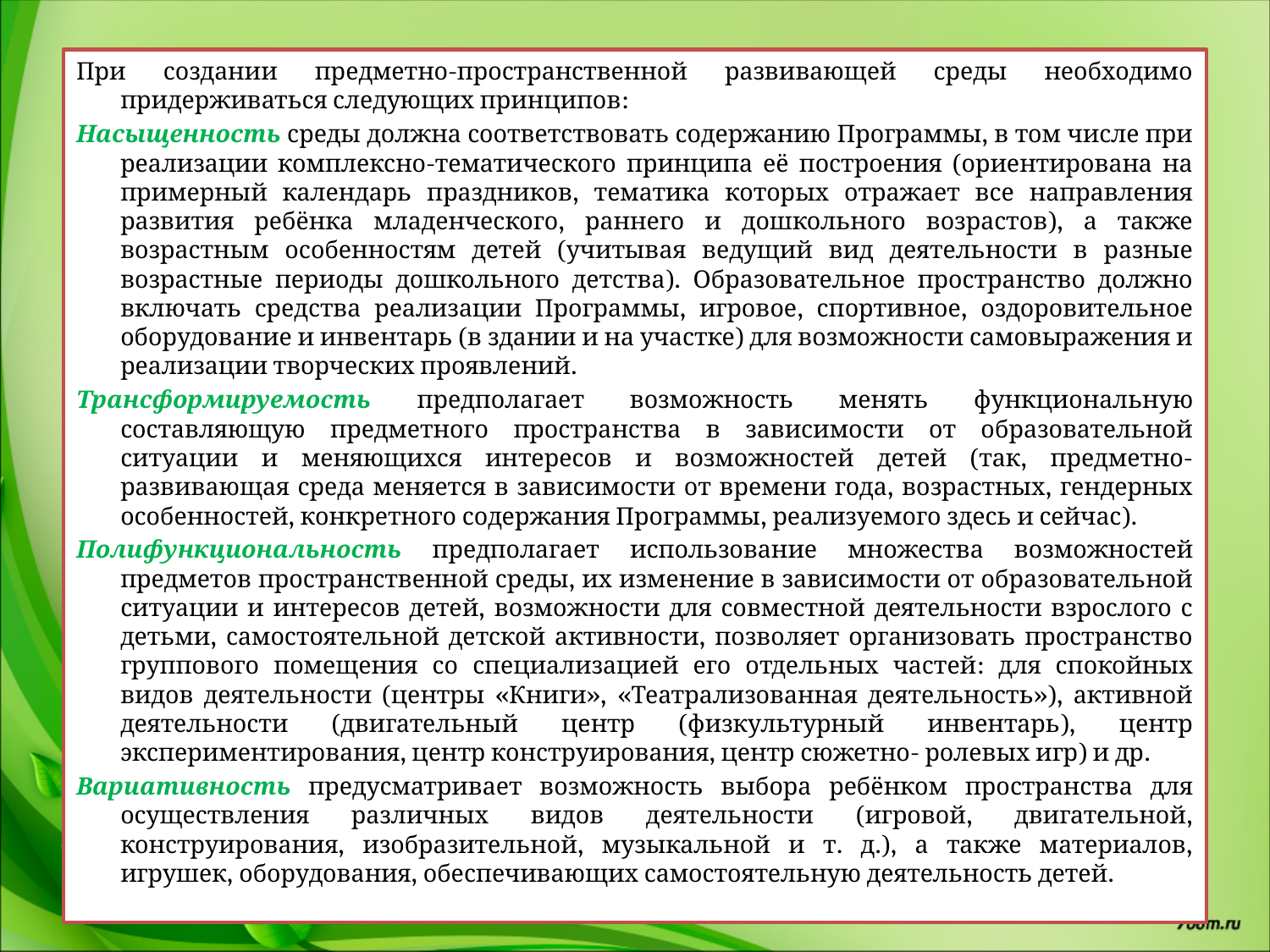

При создании предметно-пространственной развивающей среды необходимо придерживаться следующих принципов:
Насыщенность среды должна соответствовать содержанию Программы, в том числе при реализации комплексно-тематического принципа её построения (ориентирована на примерный календарь праздников, тематика которых отражает все направления развития ребёнка младенческого, раннего и дошкольного возрастов), а также возрастным особенностям детей (учитывая ведущий вид деятельности в разные возрастные периоды дошкольного детства). Образовательное пространство должно включать средства реализации Программы, игровое, спортивное, оздоровительное оборудование и инвентарь (в здании и на участке) для возможности самовыражения и реализации творческих проявлений.
Трансформируемость предполагает возможность менять функциональную составляющую предметного пространства в зависимости от образовательной ситуации и меняющихся интересов и возможностей детей (так, предметно-развивающая среда меняется в зависимости от времени года, возрастных, гендерных особенностей, конкретного содержания Программы, реализуемого здесь и сейчас).
Полифункциональность предполагает использование множества возможностей предметов пространственной среды, их изменение в зависимости от образовательной ситуации и интересов детей, возможности для совместной деятельности взрослого с детьми, самостоятельной детской активности, позволяет организовать пространство группового помещения со специализацией его отдельных частей: для спокойных видов деятельности (центры «Книги», «Театрализованная деятельность»), активной деятельности (двигательный центр (физкультурный инвентарь), центр экспериментирования, центр конструирования, центр сюжетно- ролевых игр) и др.
Вариативность предусматривает возможность выбора ребёнком пространства для осуществления различных видов деятельности (игровой, двигательной, конструирования, изобразительной, музыкальной и т. д.), а также материалов, игрушек, оборудования, обеспечивающих самостоятельную деятельность детей.